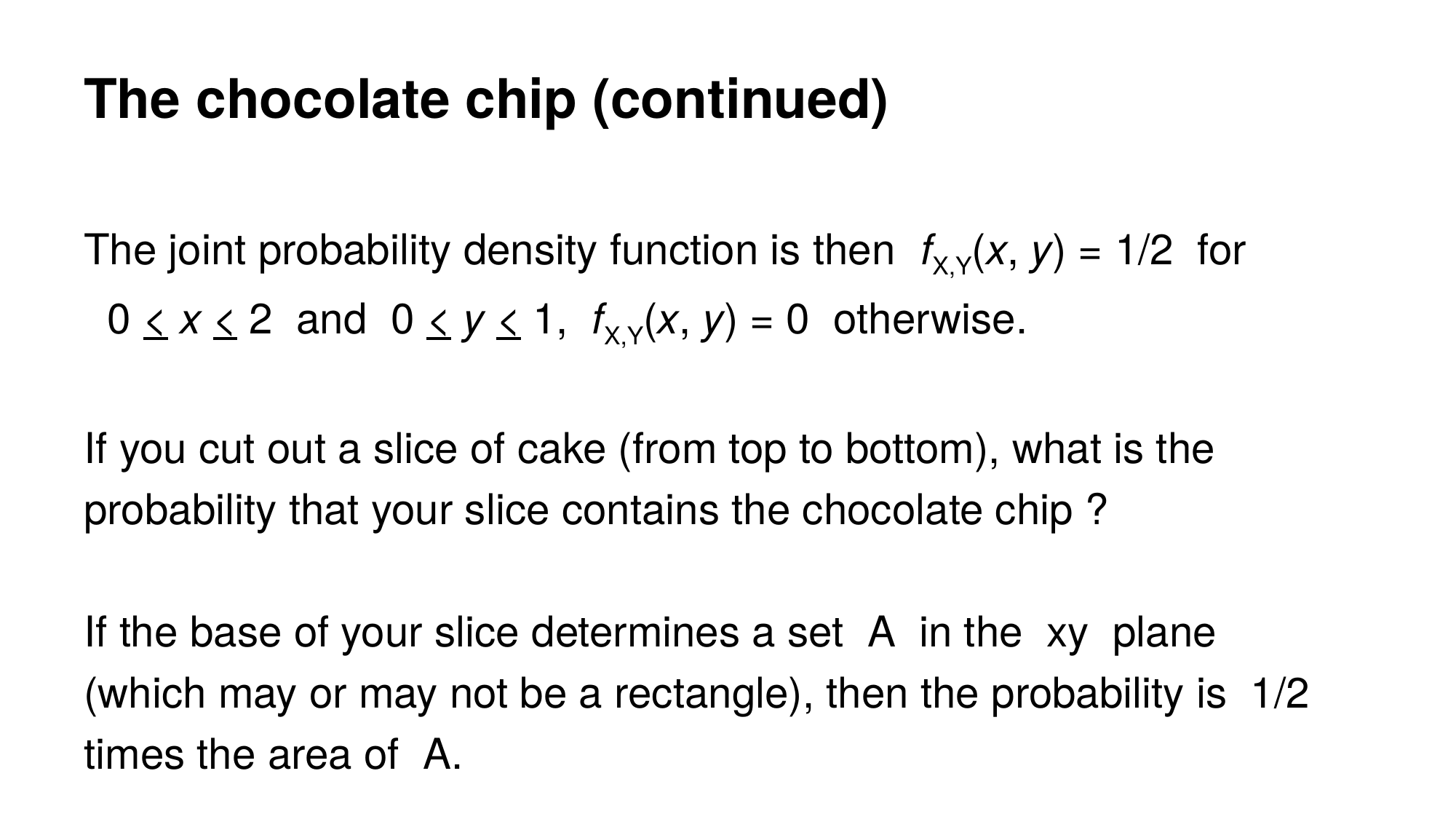

# The chocolate chip (continued)
The joint probability density function is then  fX,Y(x, y) = 1/2  for          0 < x < 2  and  0 < y < 1,  fX,Y(x, y) = 0  otherwise.

If you cut out a slice of cake (from top to bottom), what is the probability that your slice contains the chocolate chip ?

If the base of your slice determines a set  A  in the  xy  plane (which may or may not be a rectangle), then the probability is  1/2  times the area of  A.